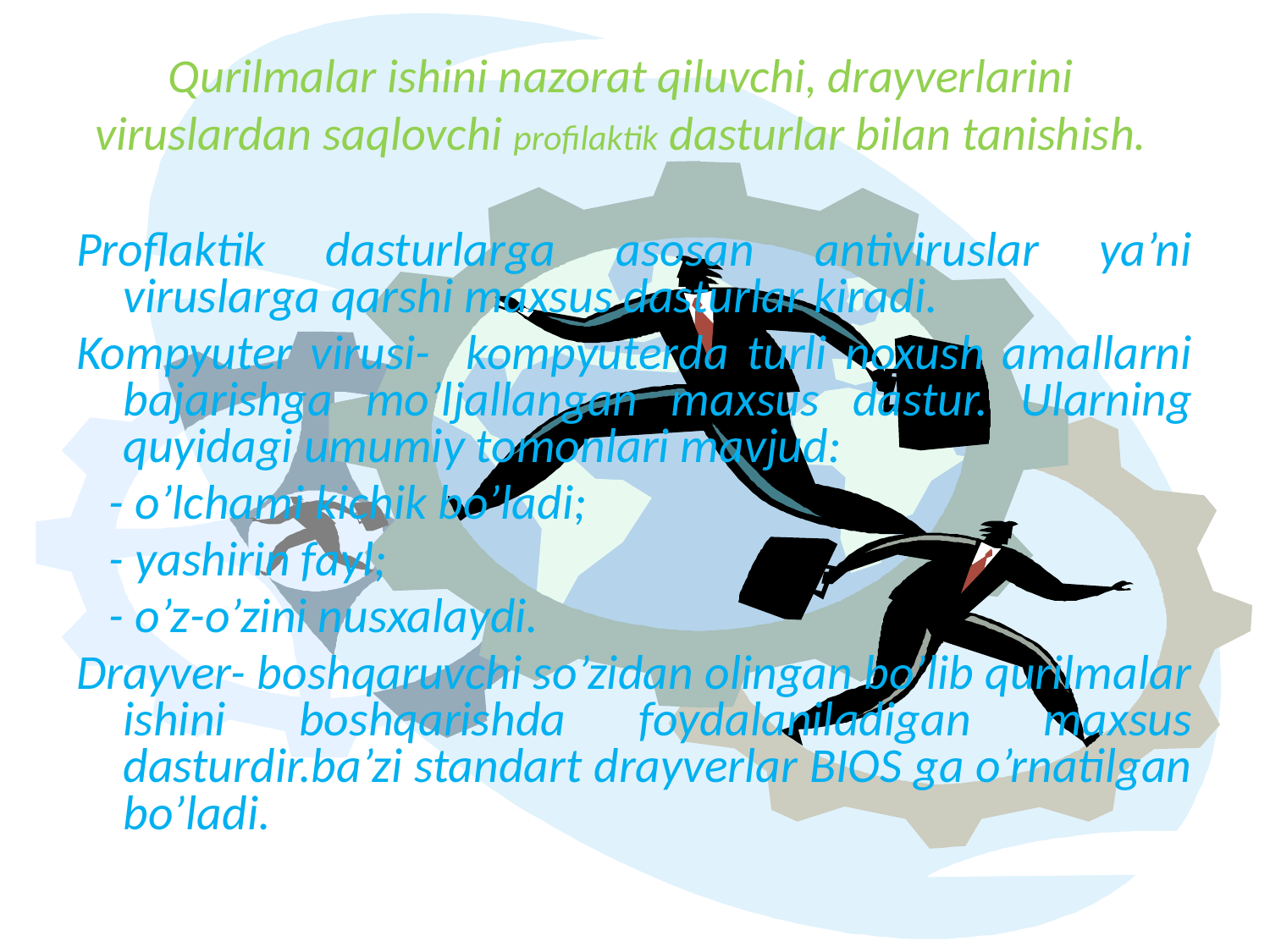

# Qurilmalar ishini nazorat qiluvchi, drayverlarini viruslardan saqlovchi profilaktik dasturlar bilan tanishish.
Proflaktik dasturlarga asosan antiviruslar ya’ni viruslarga qarshi maxsus dasturlar kiradi.
Kompyuter virusi-  kompyuterda turli noxush amallarni bajarishga mo’ljallangan maxsus dastur. Ularning quyidagi umumiy tomonlari mavjud:
   - o’lchami kichik bo’ladi;
   - yashirin fayl;
   - o’z-o’zini nusxalaydi.
Drayver- boshqaruvchi so’zidan olingan bo’lib qurilmalar ishini boshqarishda foydalaniladigan maxsus dasturdir.ba’zi standart drayverlar BIOS ga o’rnatilgan bo’ladi.